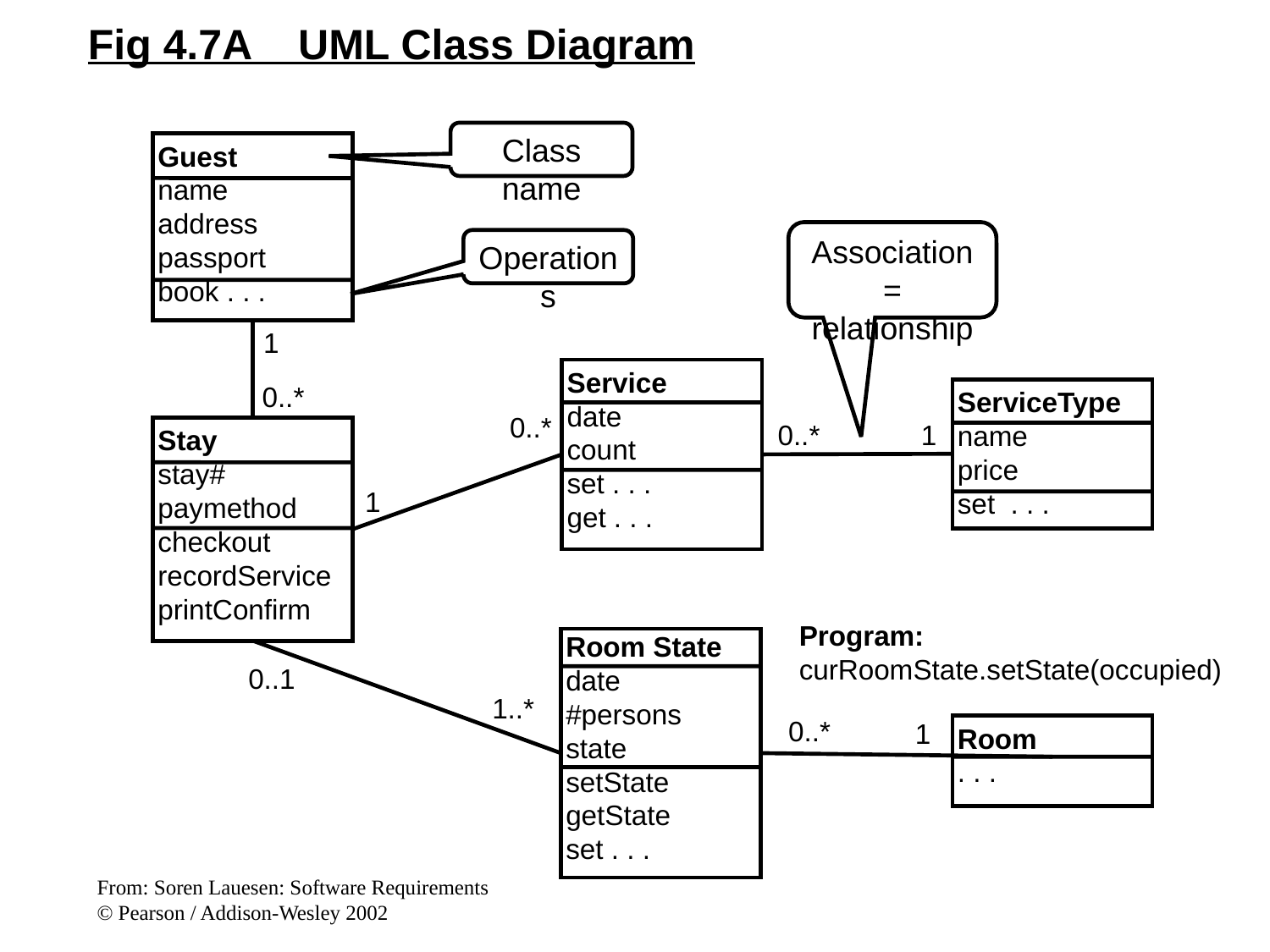

Fig 4.7A    UML Class Diagram
Class name
Guest
name
address
passport
book . . .

Association
= relationship
Operations

1
Service
date
count
set . . .
get . . .
0..*
ServiceType
name
price
set  . . .

0..*
0..*
1
Stay
stay#
paymethod
checkout
recordService
printConfirm

1

Program:
curRoomState.setState(occupied)
Room State
date
#persons
state
setState
getState
set . . .
0..1

1..*
0..*
1
Room
. . .

From: Soren Lauesen: Software Requirements
© Pearson / Addison-Wesley 2002